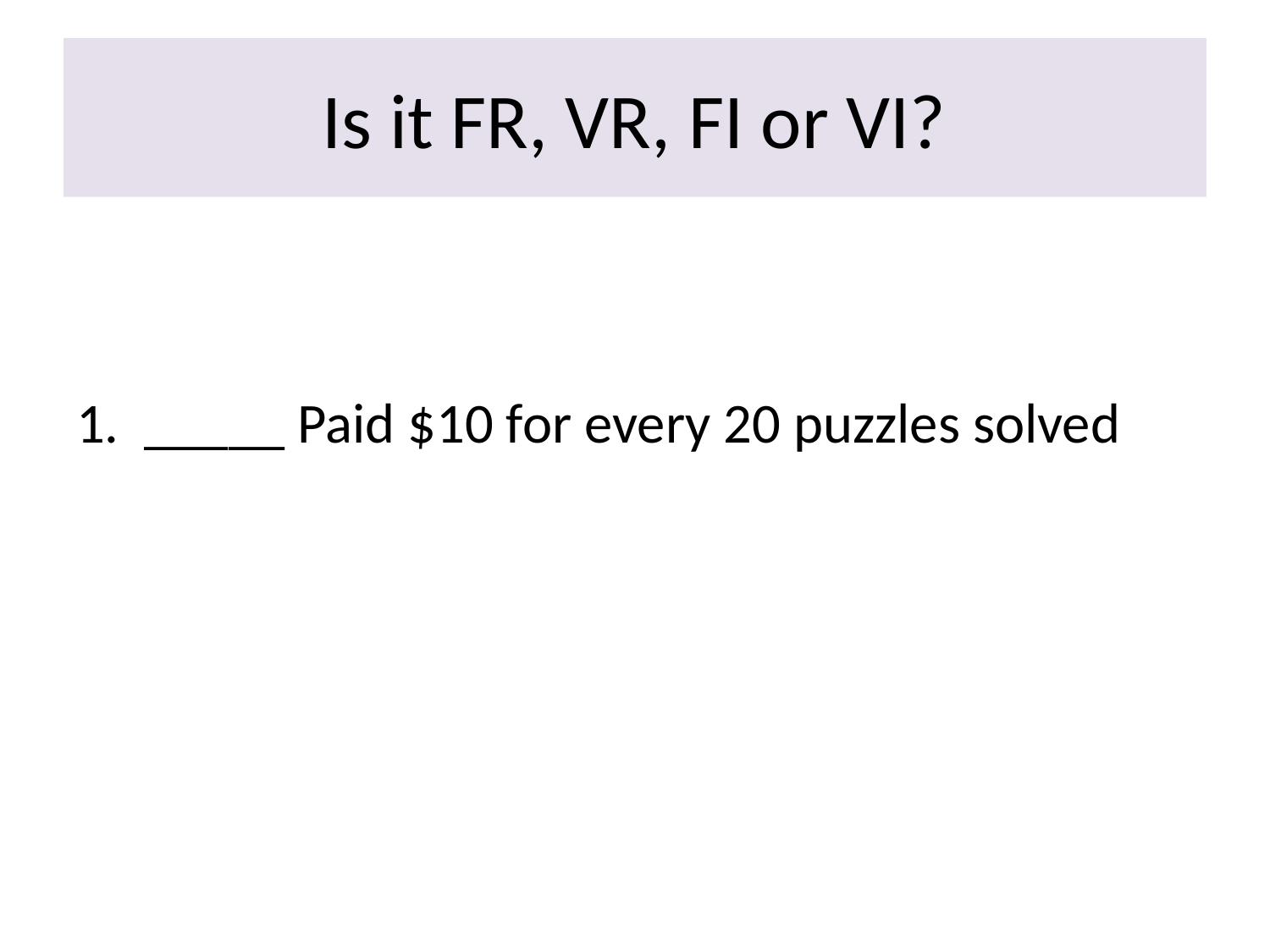

# Is it FR, VR, FI or VI?

1.  _____ Paid $10 for every 20 puzzles solved